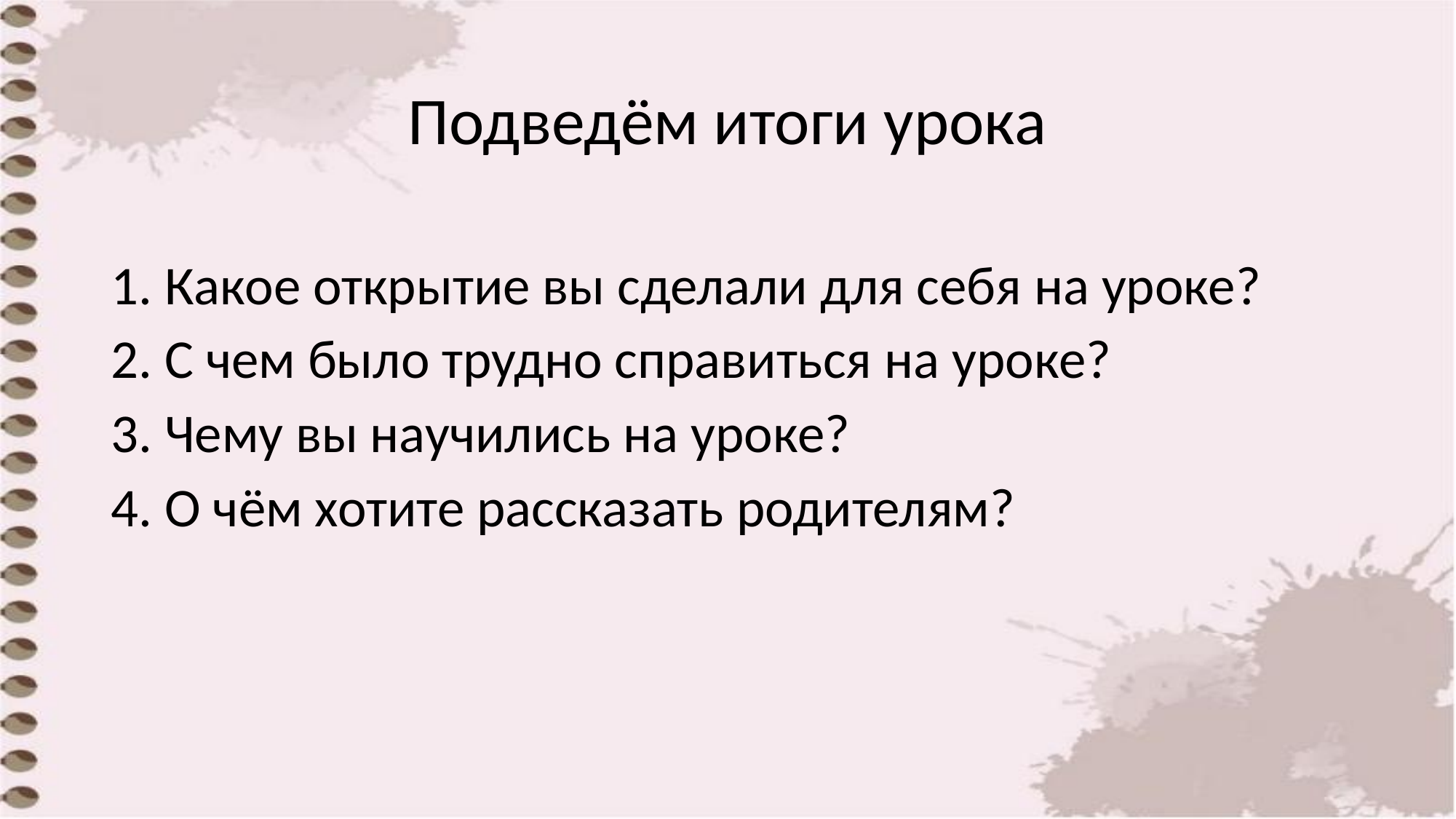

# Подведём итоги урока
1. Какое открытие вы сделали для себя на уроке?
2. С чем было трудно справиться на уроке?
3. Чему вы научились на уроке?
4. О чём хотите рассказать родителям?